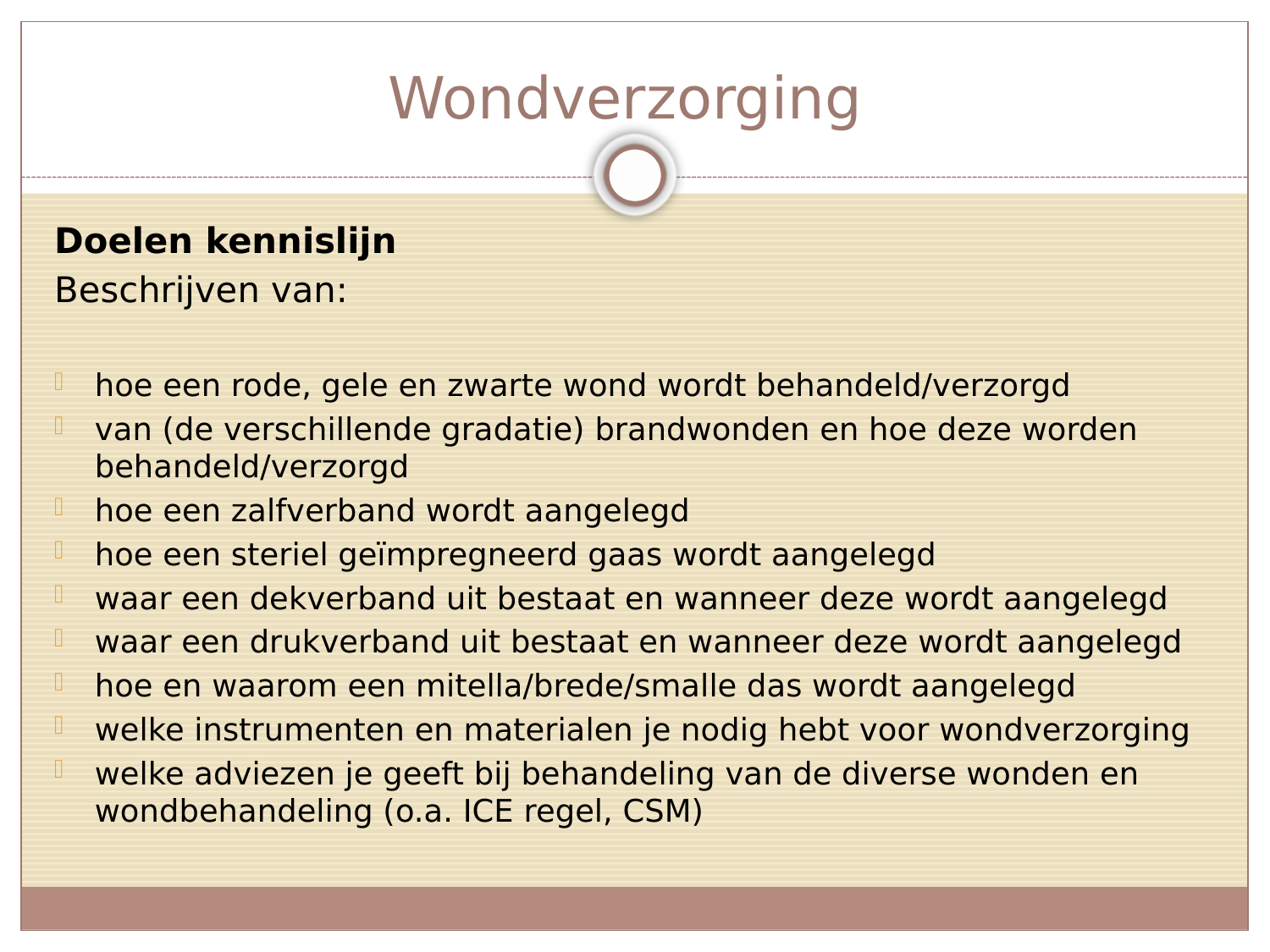

# Wondverzorging
Doelen kennislijn
Beschrijven van:

hoe een rode, gele en zwarte wond wordt behandeld/verzorgd
van (de verschillende gradatie) brandwonden en hoe deze worden behandeld/verzorgd
hoe een zalfverband wordt aangelegd
hoe een steriel geïmpregneerd gaas wordt aangelegd
waar een dekverband uit bestaat en wanneer deze wordt aangelegd
waar een drukverband uit bestaat en wanneer deze wordt aangelegd
hoe en waarom een mitella/brede/smalle das wordt aangelegd
welke instrumenten en materialen je nodig hebt voor wondverzorging
welke adviezen je geeft bij behandeling van de diverse wonden en wondbehandeling (o.a. ICE regel, CSM)